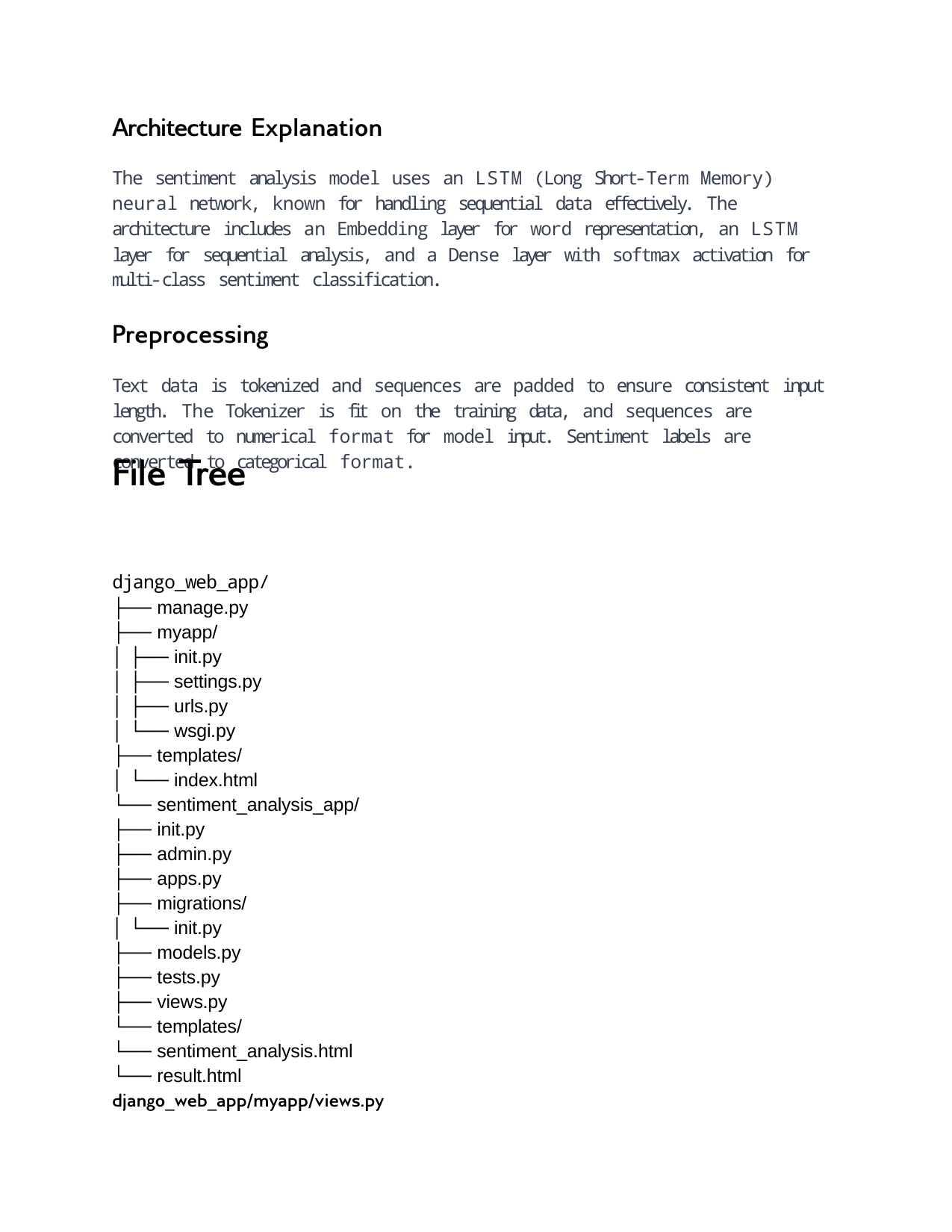

Architecture Explanation
The sentiment analysis model uses an LSTM (Long Short-Term Memory) neural network, known for handling sequential data effectively. The architecture includes an Embedding layer for word representation, an LSTM layer for sequential analysis, and a Dense layer with softmax activation for multi-class sentiment classification.

Preprocessing
Text data is tokenized and sequences are padded to ensure consistent input length. The Tokenizer is fit on the training data, and sequences are converted to numerical format for model input. Sentiment labels are converted to categorical format.
File Tree
django_web_app/
├── manage.py
├── myapp/
│ ├── init.py
│ ├── settings.py
│ ├── urls.py
│ └── wsgi.py
├── templates/
│ └── index.html
└── sentiment_analysis_app/
├── init.py
├── admin.py
├── apps.py
├── migrations/
│ └── init.py
├── models.py
├── tests.py
├── views.py
└── templates/
└── sentiment_analysis.html
└── result.html
django_web_app/myapp/views.py